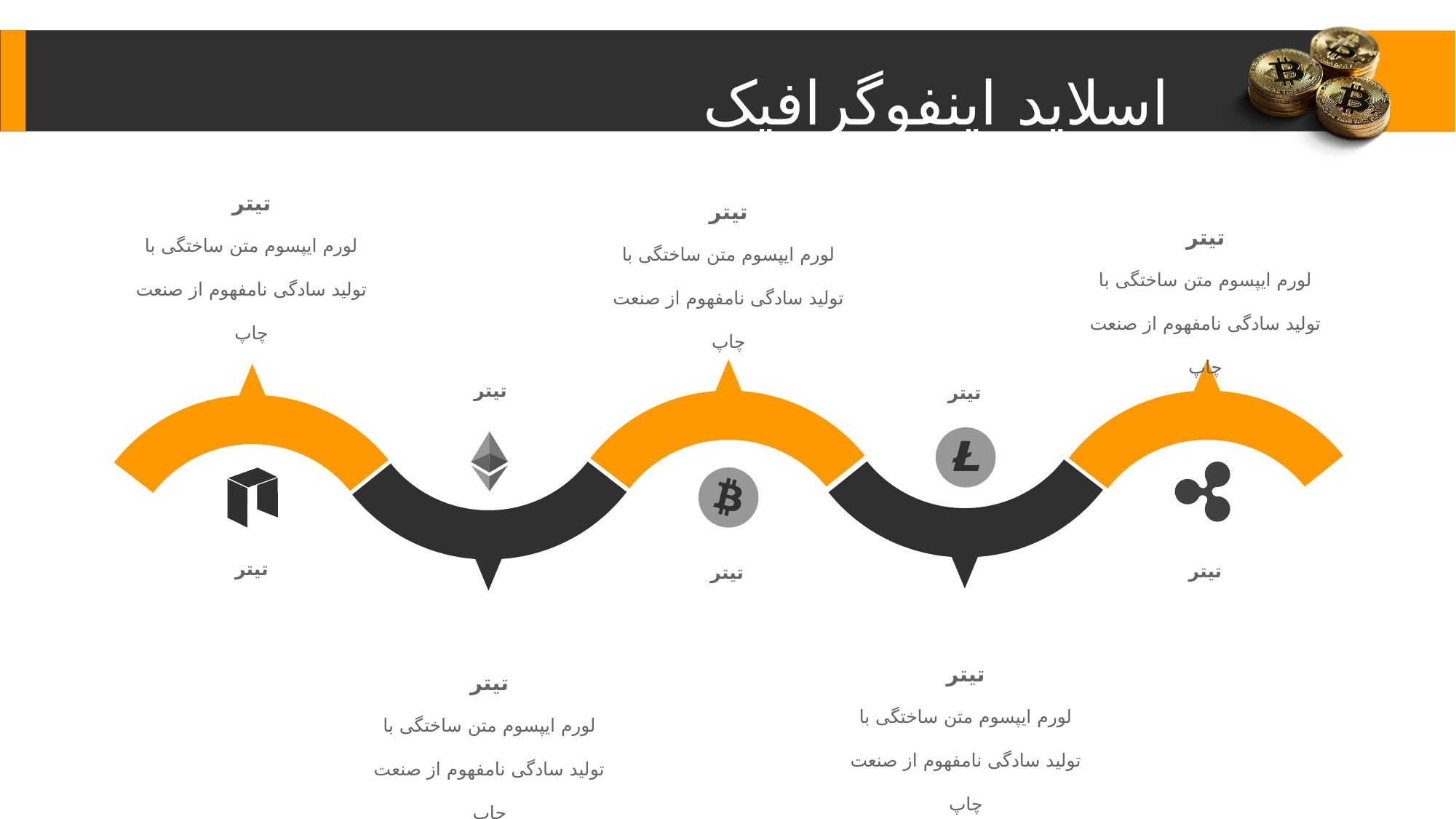

اسلاید اینفوگرافیک
تیتر
لورم ایپسوم متن ساختگی با تولید سادگی نامفهوم از صنعت چاپ
تیتر
لورم ایپسوم متن ساختگی با تولید سادگی نامفهوم از صنعت چاپ
تیتر
لورم ایپسوم متن ساختگی با تولید سادگی نامفهوم از صنعت چاپ

تیتر
تیتر

تیتر
تیتر
تیتر
تیتر
لورم ایپسوم متن ساختگی با تولید سادگی نامفهوم از صنعت چاپ
تیتر
لورم ایپسوم متن ساختگی با تولید سادگی نامفهوم از صنعت چاپ